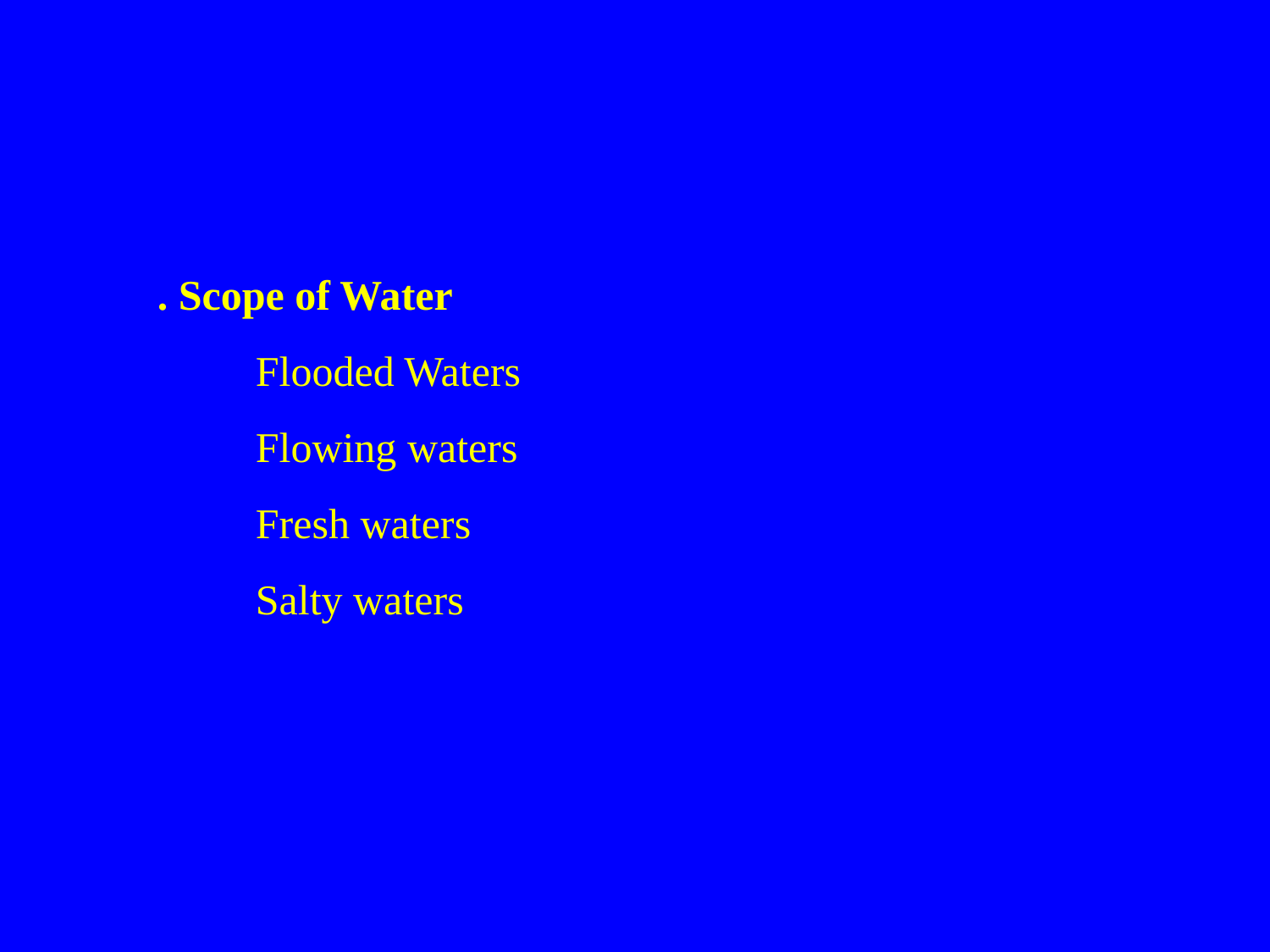

. Scope of Water
Flooded Waters
Flowing waters
Fresh waters
Salty waters